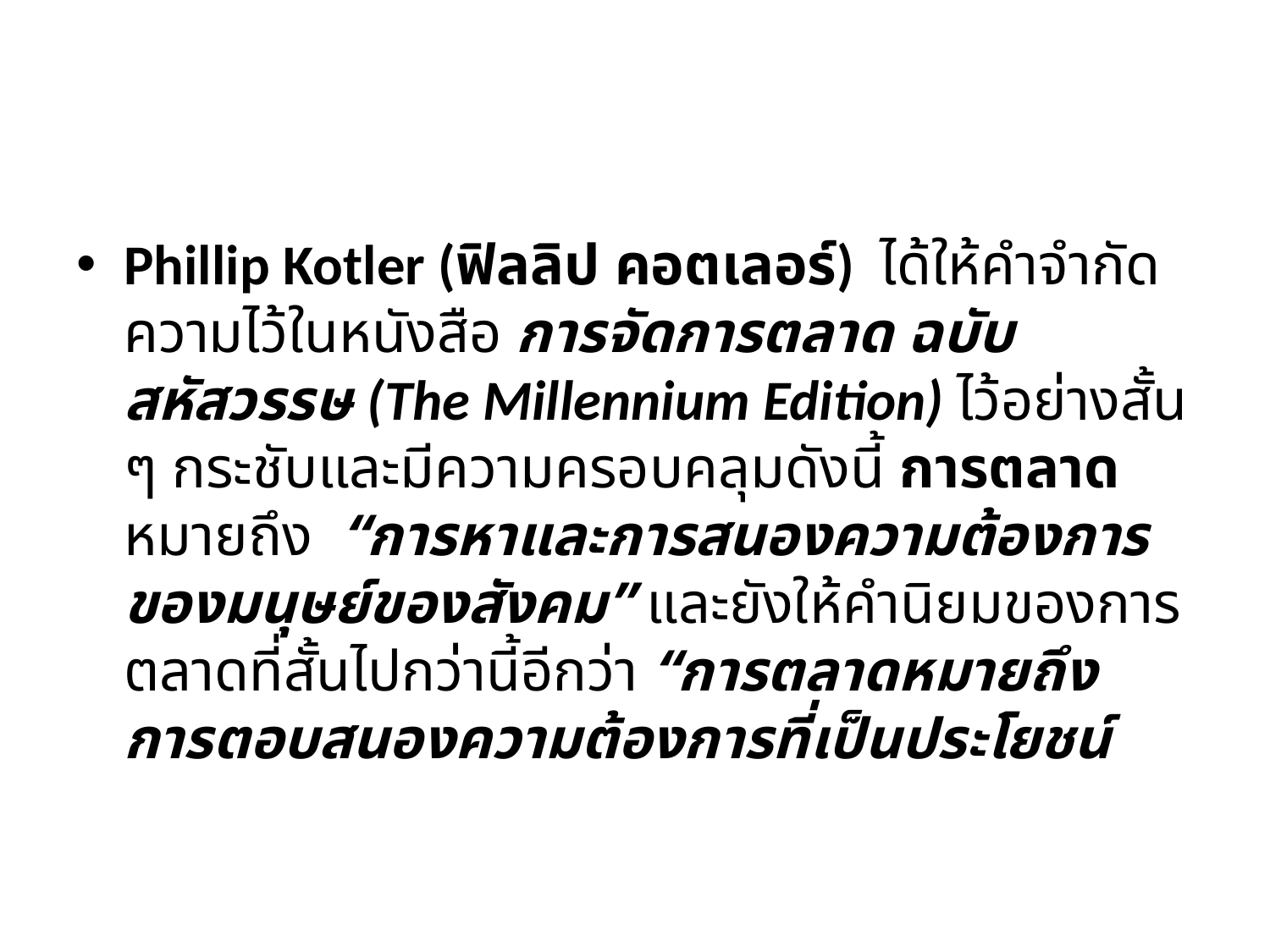

#
Phillip Kotler (ฟิลลิป คอตเลอร์)  ได้ให้คำจำกัดความไว้ในหนังสือ การจัดการตลาด ฉบับสหัสวรรษ (The Millennium Edition) ไว้อย่างสั้น ๆ กระชับและมีความครอบคลุมดังนี้ การตลาด หมายถึง  “การหาและการสนองความต้องการของมนุษย์ของสังคม” และยังให้คำนิยมของการตลาดที่สั้นไปกว่านี้อีกว่า “การตลาดหมายถึง การตอบสนองความต้องการที่เป็นประโยชน์